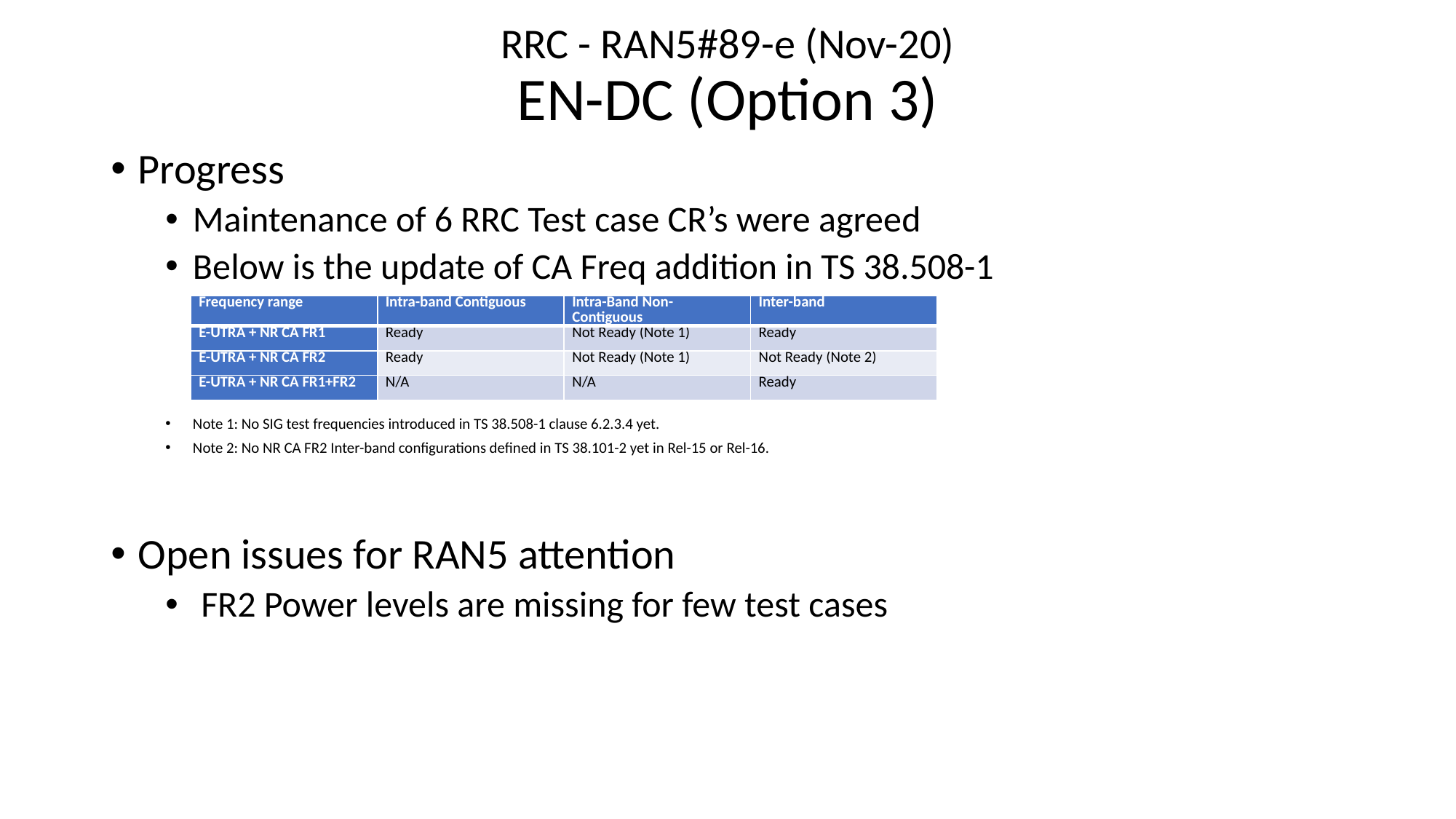

# RRC - RAN5#89-e (Nov-20) EN-DC (Option 3)
Progress
Maintenance of 6 RRC Test case CR’s were agreed
Below is the update of CA Freq addition in TS 38.508-1

Note 1: No SIG test frequencies introduced in TS 38.508-1 clause 6.2.3.4 yet.
Note 2: No NR CA FR2 Inter-band configurations defined in TS 38.101-2 yet in Rel-15 or Rel-16.

Open issues for RAN5 attention
 FR2 Power levels are missing for few test cases

| Frequency range | Intra-band Contiguous | Intra-Band Non-Contiguous | Inter-band |
| --- | --- | --- | --- |
| E-UTRA + NR CA FR1 | Ready | Not Ready (Note 1) | Ready |
| E-UTRA + NR CA FR2 | Ready | Not Ready (Note 1) | Not Ready (Note 2) |
| E-UTRA + NR CA FR1+FR2 | N/A | N/A | Ready |